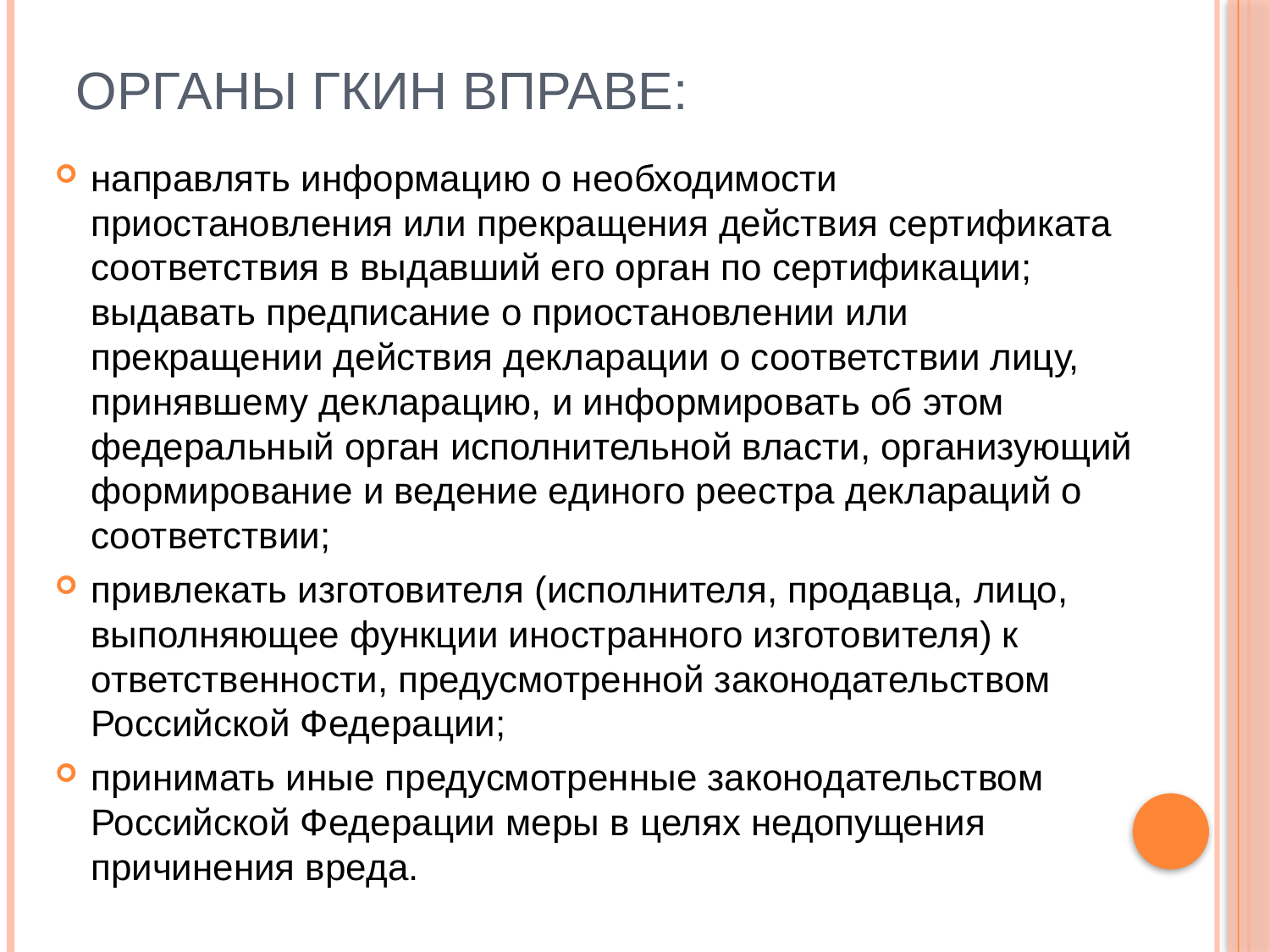

# Органы ГКиН вправе:
направлять информацию о необходимости приостановления или прекращения действия сертификата соответствия в выдавший его орган по сертификации; выдавать предписание о приостановлении или прекращении действия декларации о соответствии лицу, принявшему декларацию, и информировать об этом федеральный орган исполнительной власти, организующий формирование и ведение единого реестра деклараций о соответствии;
привлекать изготовителя (исполнителя, продавца, лицо, выполняющее функции иностранного изготовителя) к ответственности, предусмотренной законодательством Российской Федерации;
принимать иные предусмотренные законодательством Российской Федерации меры в целях недопущения причинения вреда.